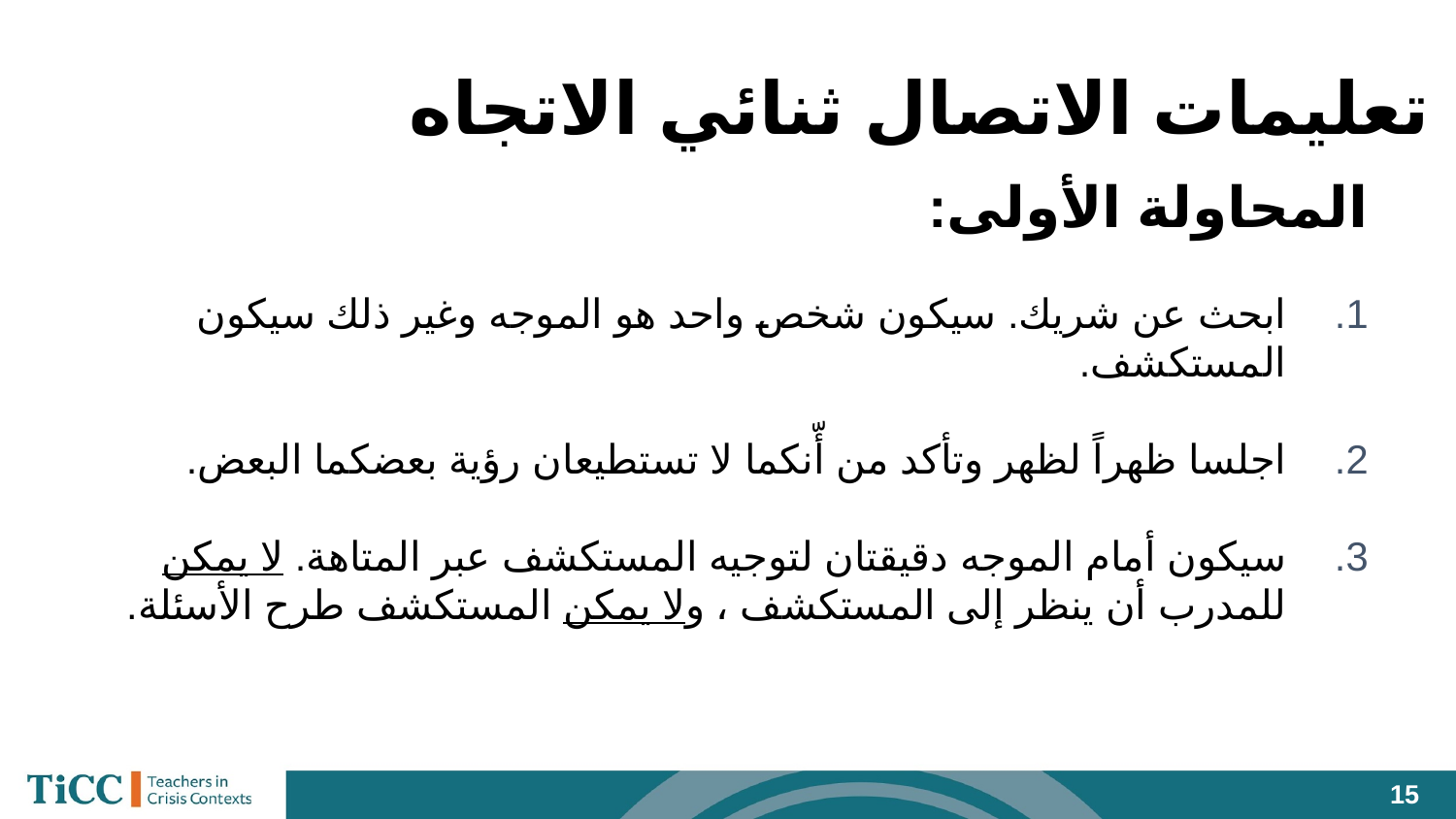

# تعليمات الاتصال ثنائي الاتجاه
المحاولة الأولى:

ابحث عن شريك. سيكون شخص واحد هو الموجه وغير ذلك سيكون المستكشف.

اجلسا ظهراً لظهر وتأكد من أّنكما لا تستطيعان رؤية بعضكما البعض.

سيكون أمام الموجه دقيقتان لتوجيه المستكشف عبر المتاهة. لا يمكن للمدرب أن ينظر إلى المستكشف ، ولا يمكن المستكشف طرح الأسئلة.

15